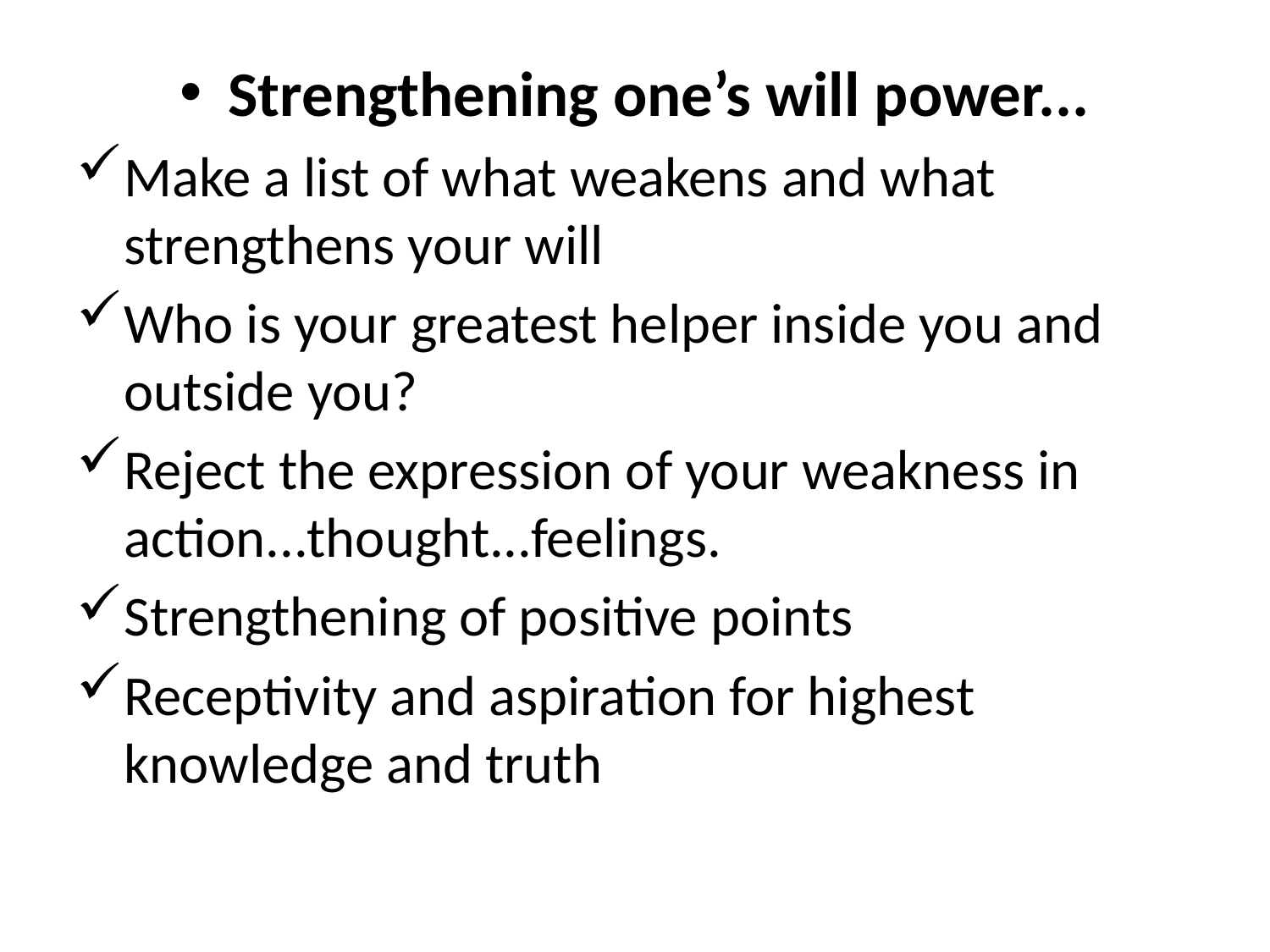

Strengthening one’s will power...
Make a list of what weakens and what strengthens your will
Who is your greatest helper inside you and outside you?
Reject the expression of your weakness in action...thought...feelings.
Strengthening of positive points
Receptivity and aspiration for highest knowledge and truth